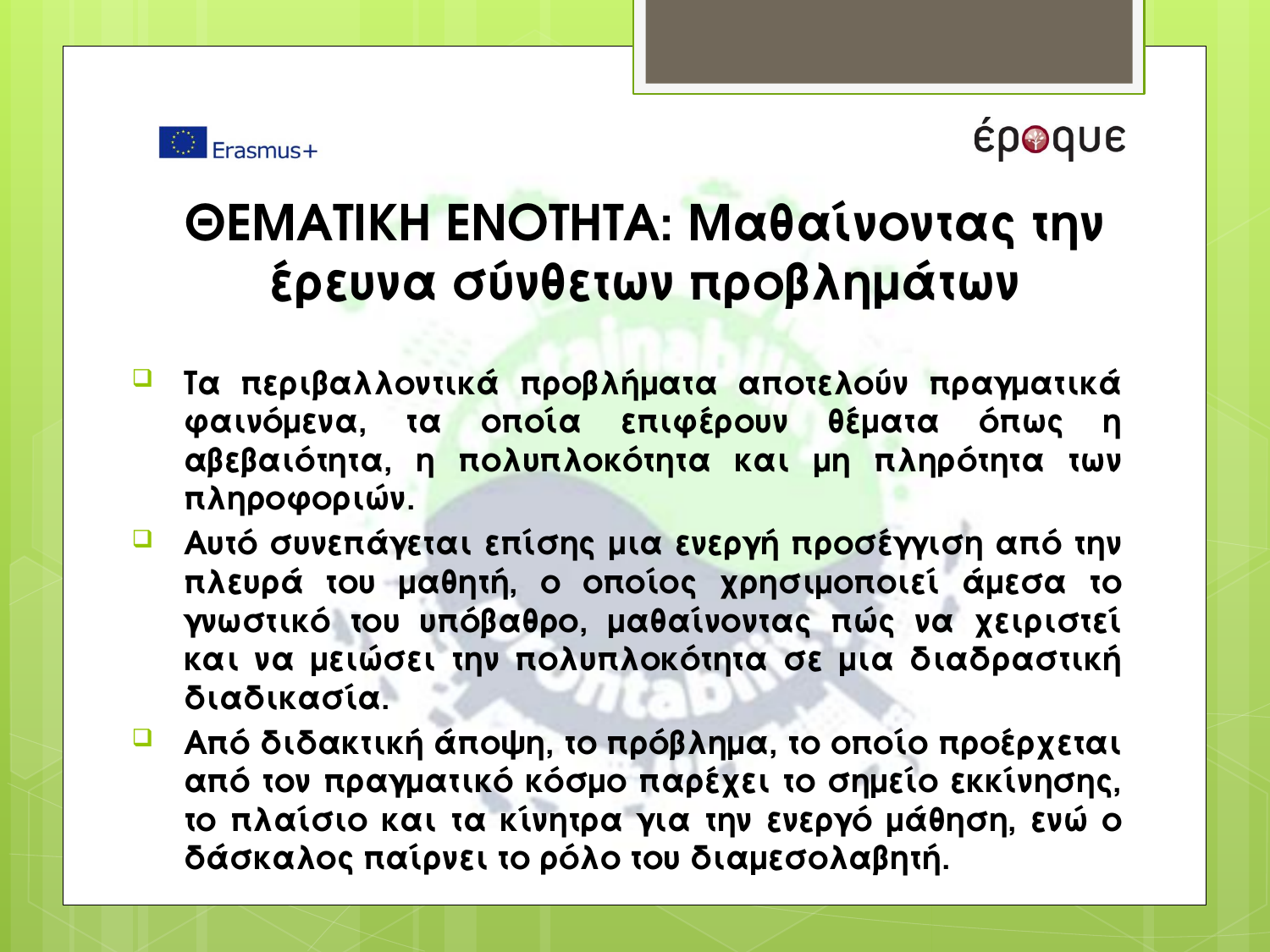

# ΘΕΜΑΤΙΚΗ ΕΝΟΤΗΤΑ: Μαθαίνοντας την έρευνα σύνθετων προβλημάτων
Τα περιβαλλοντικά προβλήματα αποτελούν πραγματικά φαινόμενα, τα οποία επιφέρουν θέματα όπως η αβεβαιότητα, η πολυπλοκότητα και μη πληρότητα των πληροφοριών.
Αυτό συνεπάγεται επίσης μια ενεργή προσέγγιση από την πλευρά του μαθητή, ο οποίος χρησιμοποιεί άμεσα το γνωστικό του υπόβαθρο, μαθαίνοντας πώς να χειριστεί και να μειώσει την πολυπλοκότητα σε μια διαδραστική διαδικασία.
Από διδακτική άποψη, το πρόβλημα, το οποίο προέρχεται από τον πραγματικό κόσμο παρέχει το σημείο εκκίνησης, το πλαίσιο και τα κίνητρα για την ενεργό μάθηση, ενώ ο δάσκαλος παίρνει το ρόλο του διαμεσολαβητή.